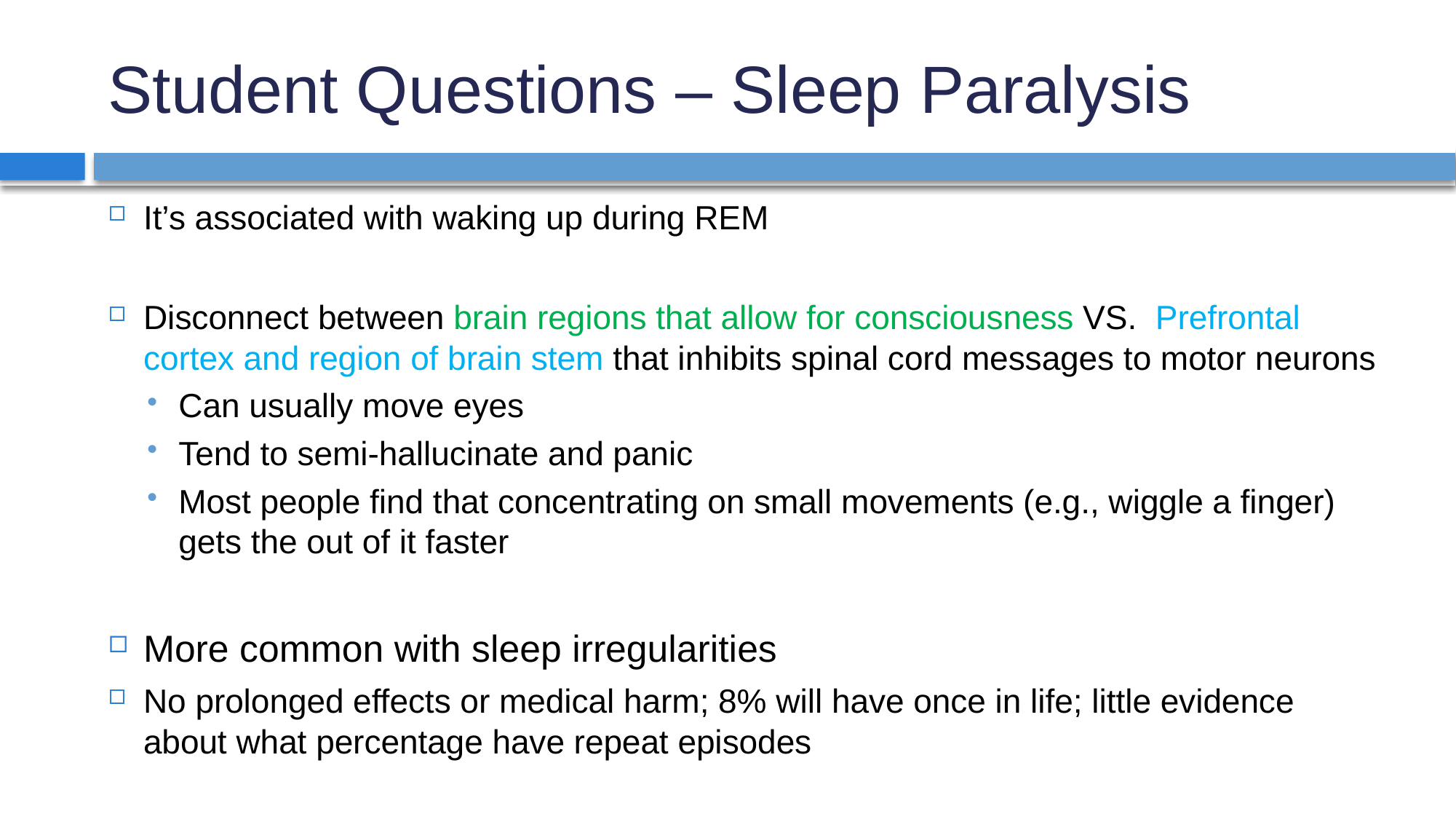

# Student Questions – Sleep Paralysis
It’s associated with waking up during REM

Disconnect between brain regions that allow for consciousness VS.  Prefrontal cortex and region of brain stem that inhibits spinal cord messages to motor neurons
Can usually move eyes
Tend to semi-hallucinate and panic
Most people find that concentrating on small movements (e.g., wiggle a finger) gets the out of it faster

More common with sleep irregularities
No prolonged effects or medical harm; 8% will have once in life; little evidence about what percentage have repeat episodes